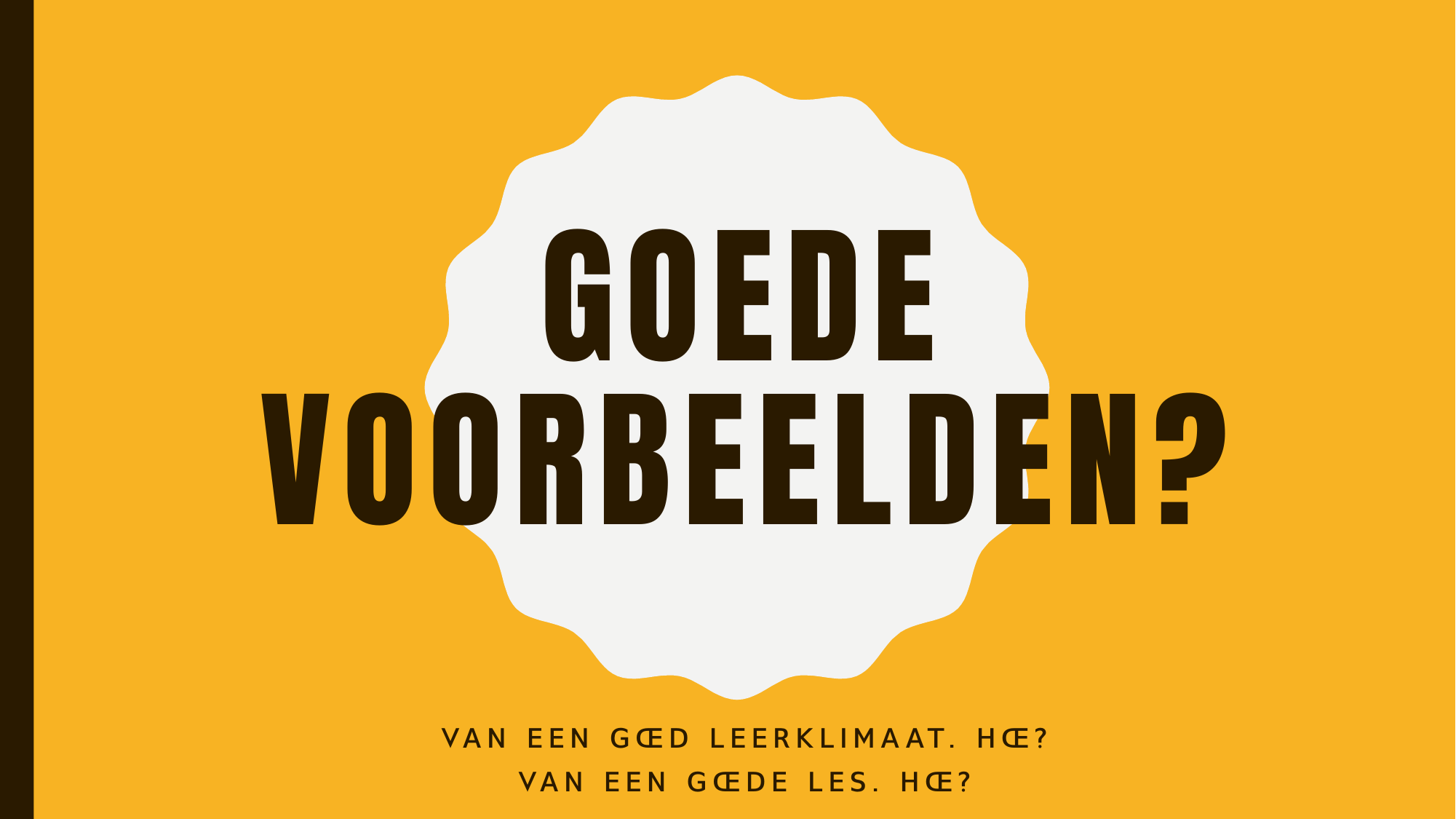

# Goede voorbeelden?
Van een goed leerklimaat. Hoe?
Van een goede les. Hoe?